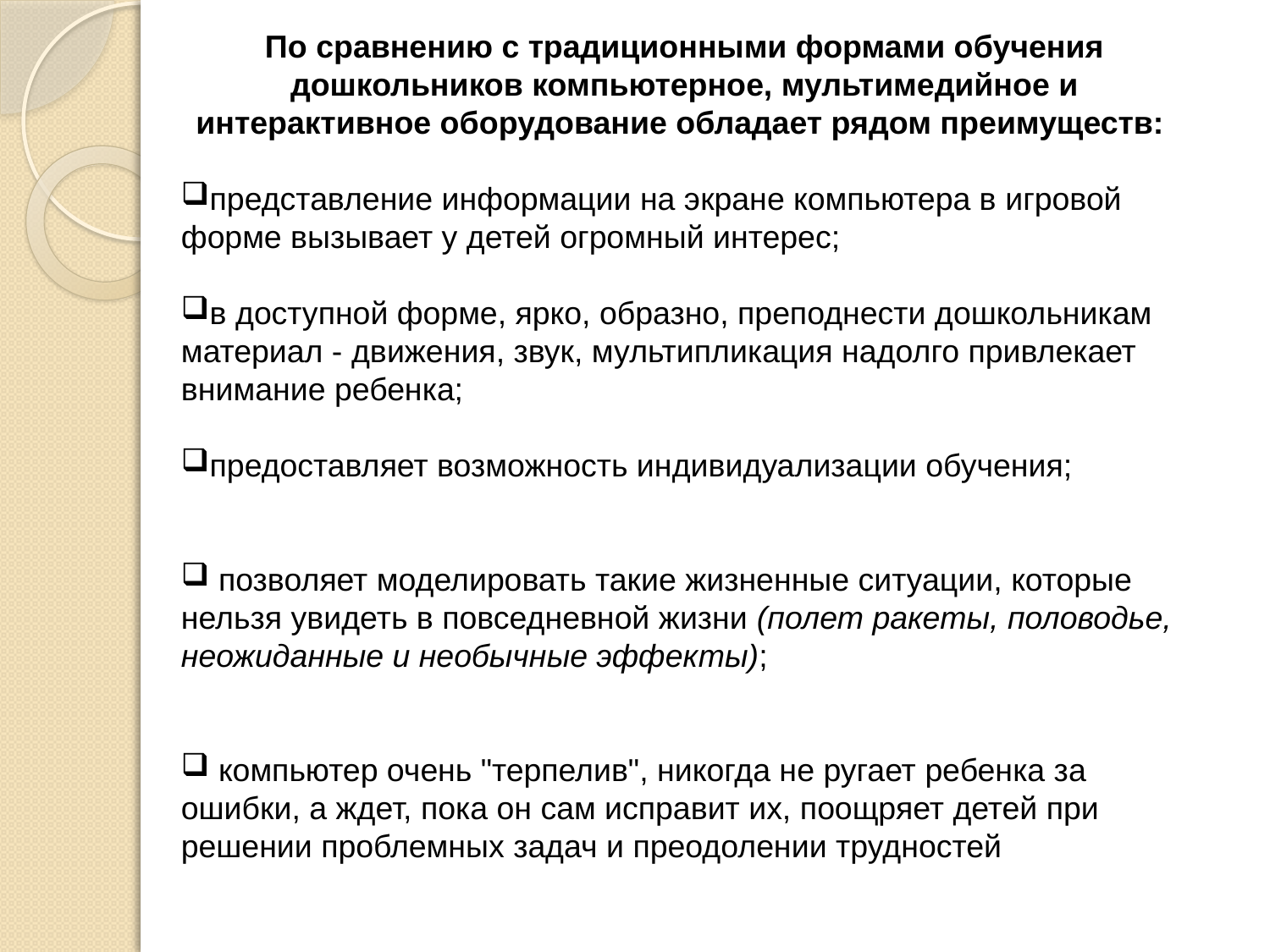

По сравнению с традиционными формами обучения дошкольников компьютерное, мультимедийное и интерактивное оборудование обладает рядом преимуществ:

представление информации на экране компьютера в игровой форме вызывает у детей огромный интерес;

в доступной форме, ярко, образно, преподнести дошкольникам материал - движения, звук, мультипликация надолго привлекает внимание ребенка;

предоставляет возможность индивидуализации обучения;

 позволяет моделировать такие жизненные ситуации, которые нельзя увидеть в повседневной жизни (полет ракеты, половодье, неожиданные и необычные эффекты);

 компьютер очень "терпелив", никогда не ругает ребенка за ошибки, а ждет, пока он сам исправит их, поощряет детей при решении проблемных задач и преодолении трудностей